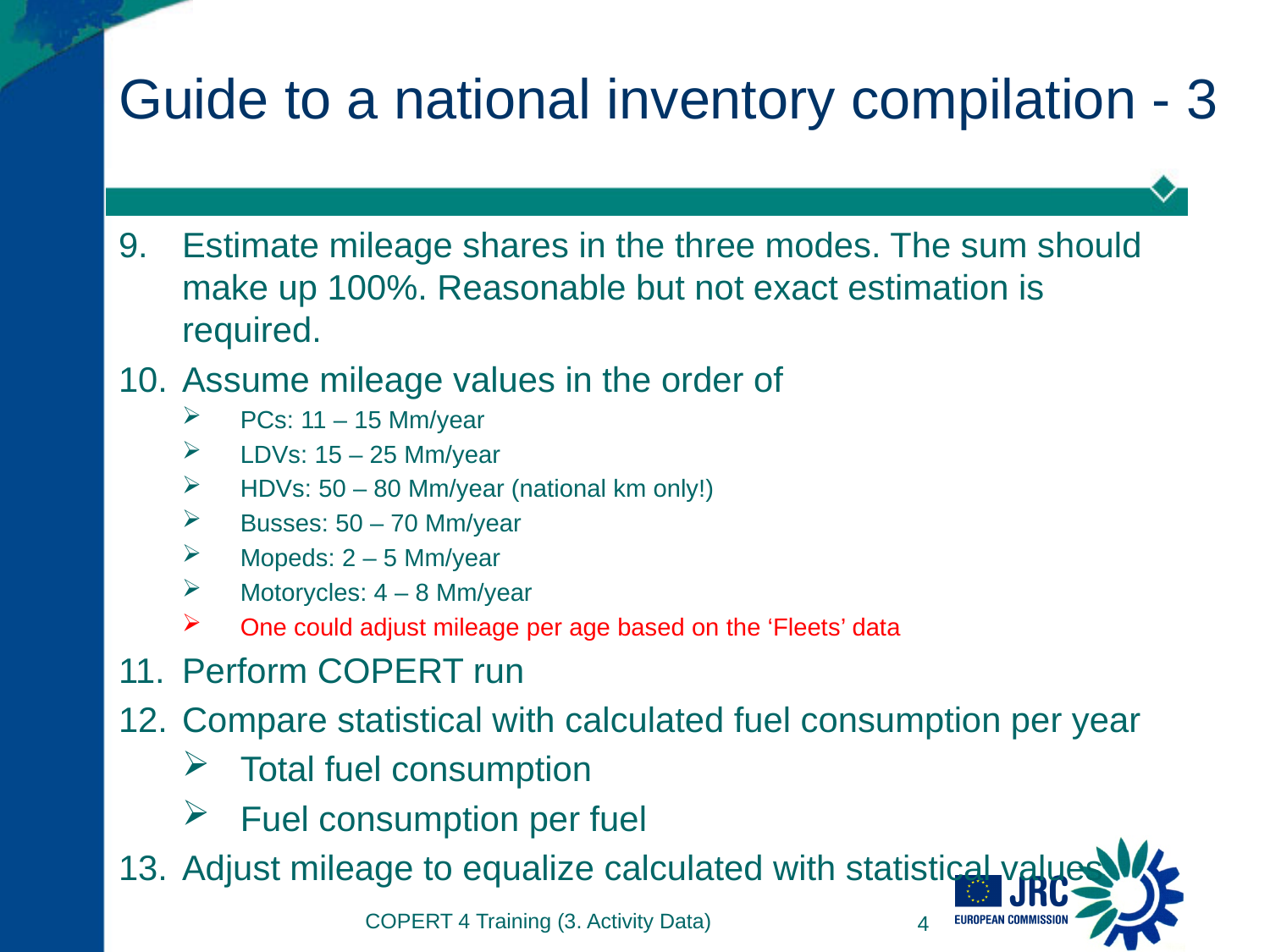

# Guide to a national inventory compilation - 3
Estimate mileage shares in the three modes. The sum should make up 100%. Reasonable but not exact estimation is required.
Assume mileage values in the order of
PCs: 11 – 15 Mm/year
LDVs: 15 – 25 Mm/year
HDVs: 50 – 80 Mm/year (national km only!)
Busses: 50 – 70 Mm/year
Mopeds: 2 – 5 Mm/year
Motorycles: 4 – 8 Mm/year
One could adjust mileage per age based on the ‘Fleets’ data
Perform COPERT run
Compare statistical with calculated fuel consumption per year
Total fuel consumption
Fuel consumption per fuel
Adjust mileage to equalize calculated with statistical values

COPERT 4 Training (3. Activity Data)
4